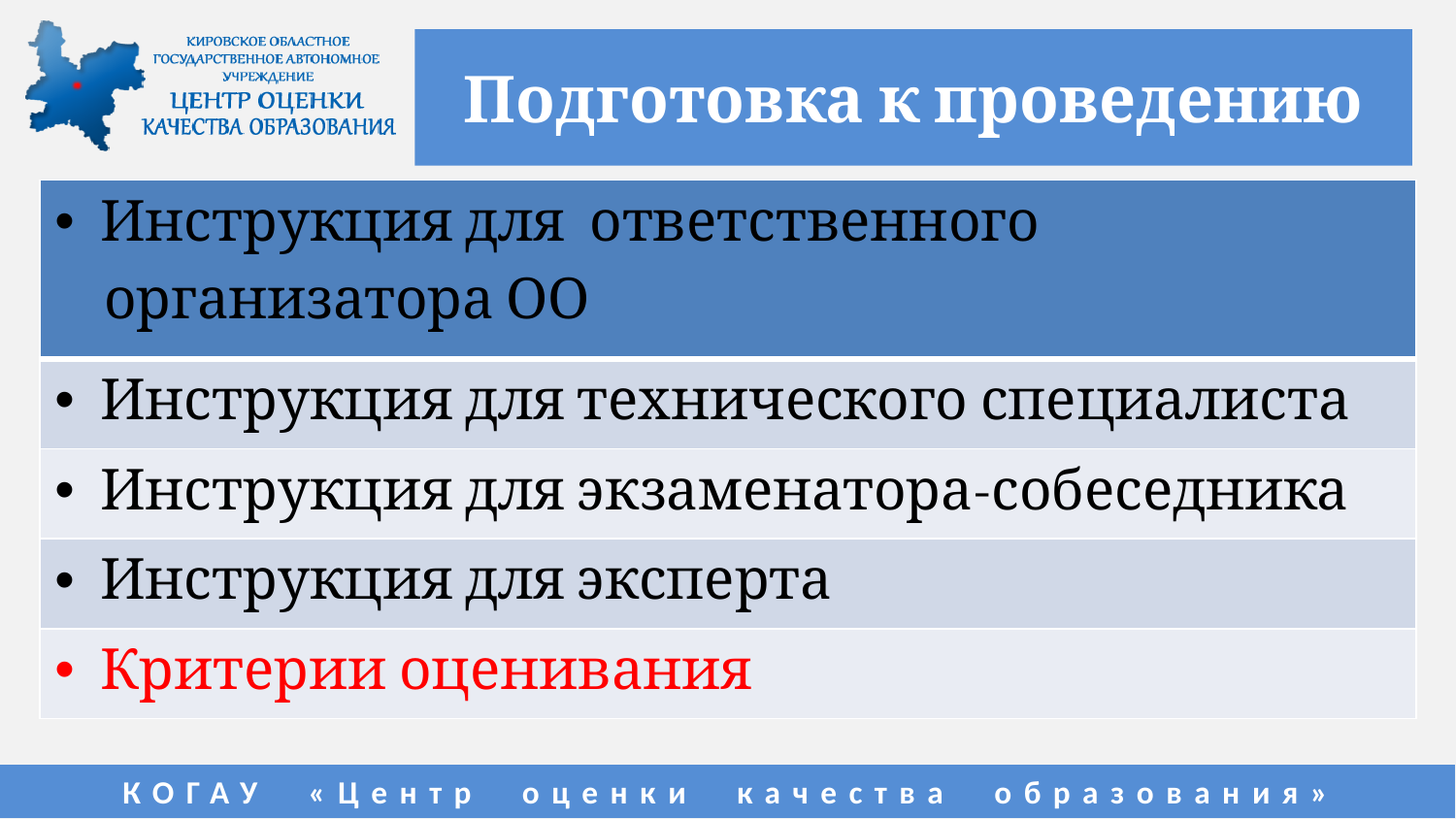

# Подготовка к проведению
| Инструкция для ответственного организатора ОО |
| --- |
| Инструкция для технического специалиста |
| Инструкция для экзаменатора-собеседника |
| Инструкция для эксперта |
| Критерии оценивания |